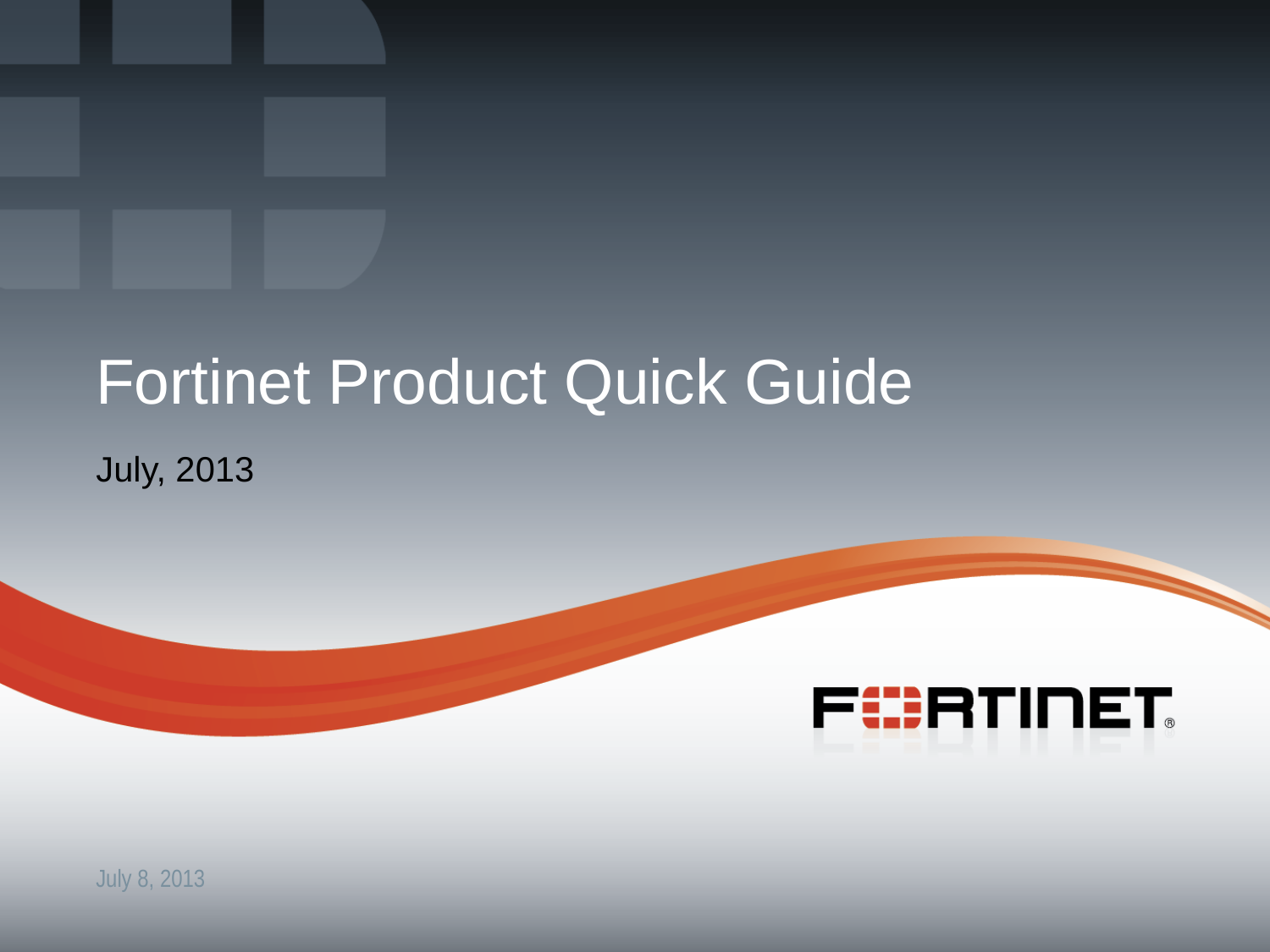

# Fortinet Product Quick Guide
July, 2013